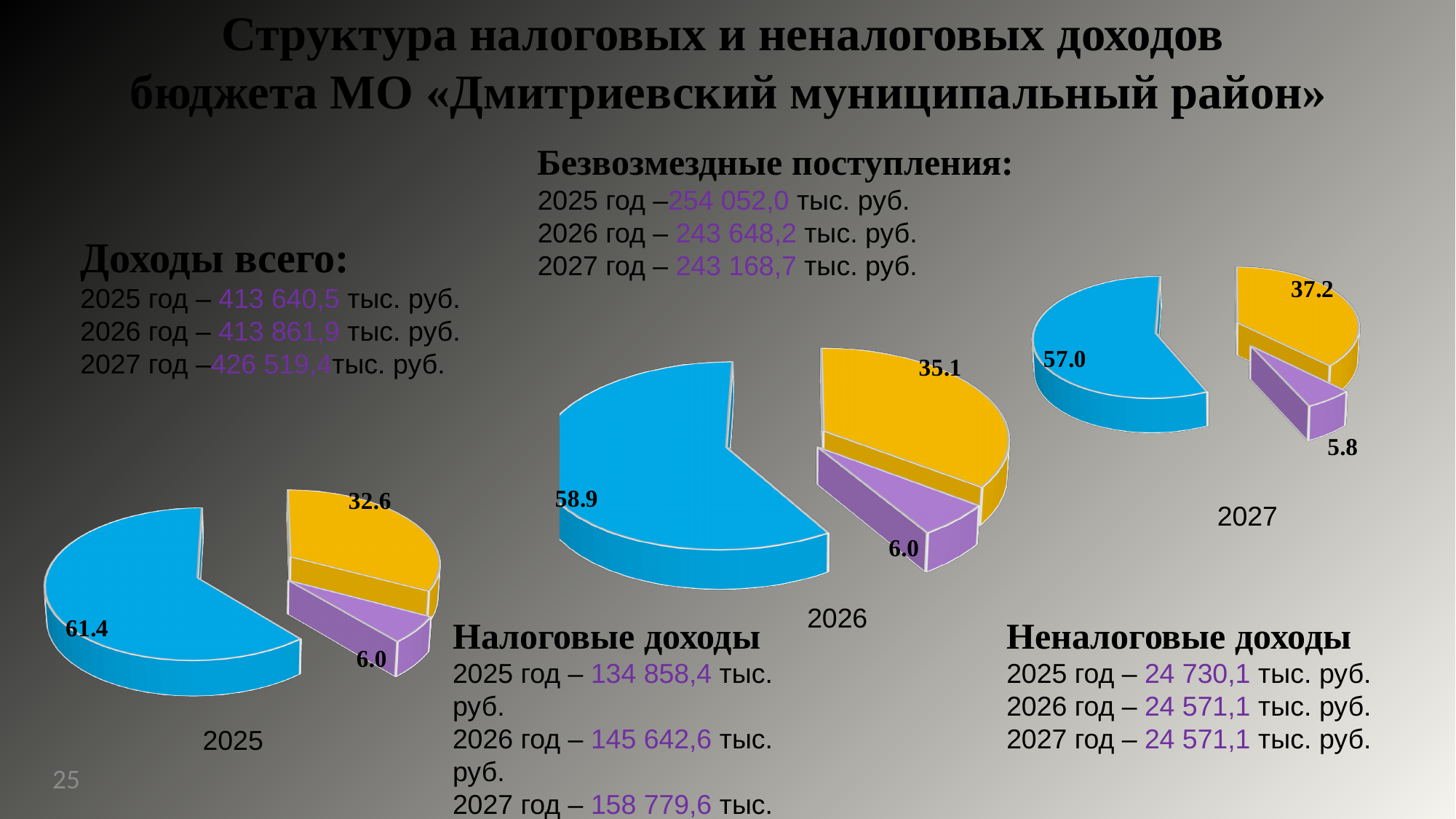

Структура налоговых и неналоговых доходов
 бюджета МО «Дмитриевский муниципальный район»
Безвозмездные поступления:
2025 год –254 052,0 тыс. руб.
2026 год – 243 648,2 тыс. руб.
2027 год – 243 168,7 тыс. руб.

[unsupported chart]

Доходы всего:
2025 год – 413 640,5 тыс. руб.
2026 год – 413 861,9 тыс. руб.
2027 год –426 519,4тыс. руб.

[unsupported chart]

[unsupported chart]

2027
2026
Налоговые доходы
2025 год – 134 858,4 тыс. руб.
2026 год – 145 642,6 тыс. руб.
2027 год – 158 779,6 тыс. руб.
Неналоговые доходы
2025 год – 24 730,1 тыс. руб.
2026 год – 24 571,1 тыс. руб.
2027 год – 24 571,1 тыс. руб.
2025
25